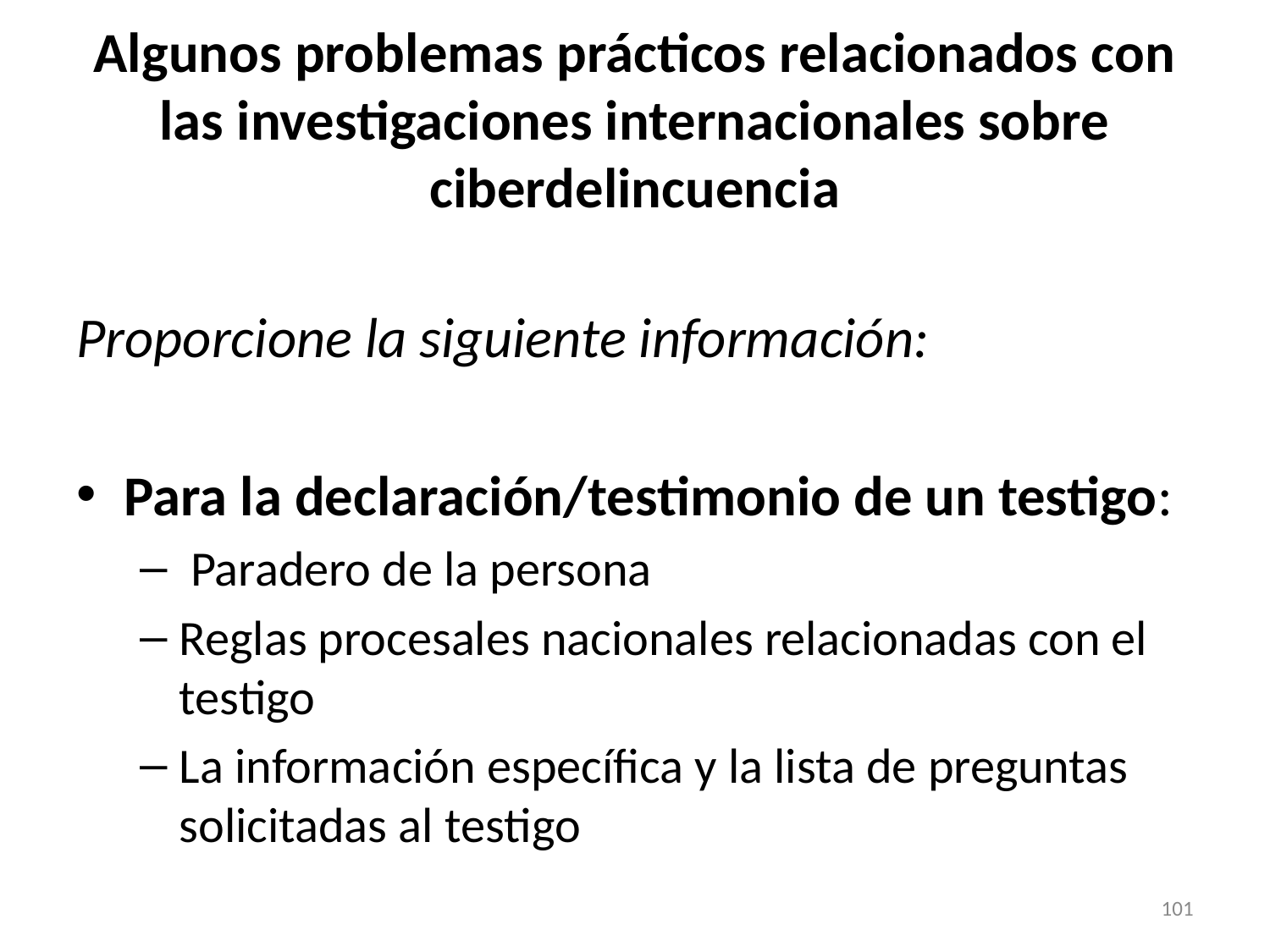

# Algunos problemas prácticos relacionados con las investigaciones internacionales sobre ciberdelincuencia
Proporcione la siguiente información:

Para la declaración/testimonio de un testigo:
 Paradero de la persona
Reglas procesales nacionales relacionadas con el testigo
La información específica y la lista de preguntas solicitadas al testigo

101